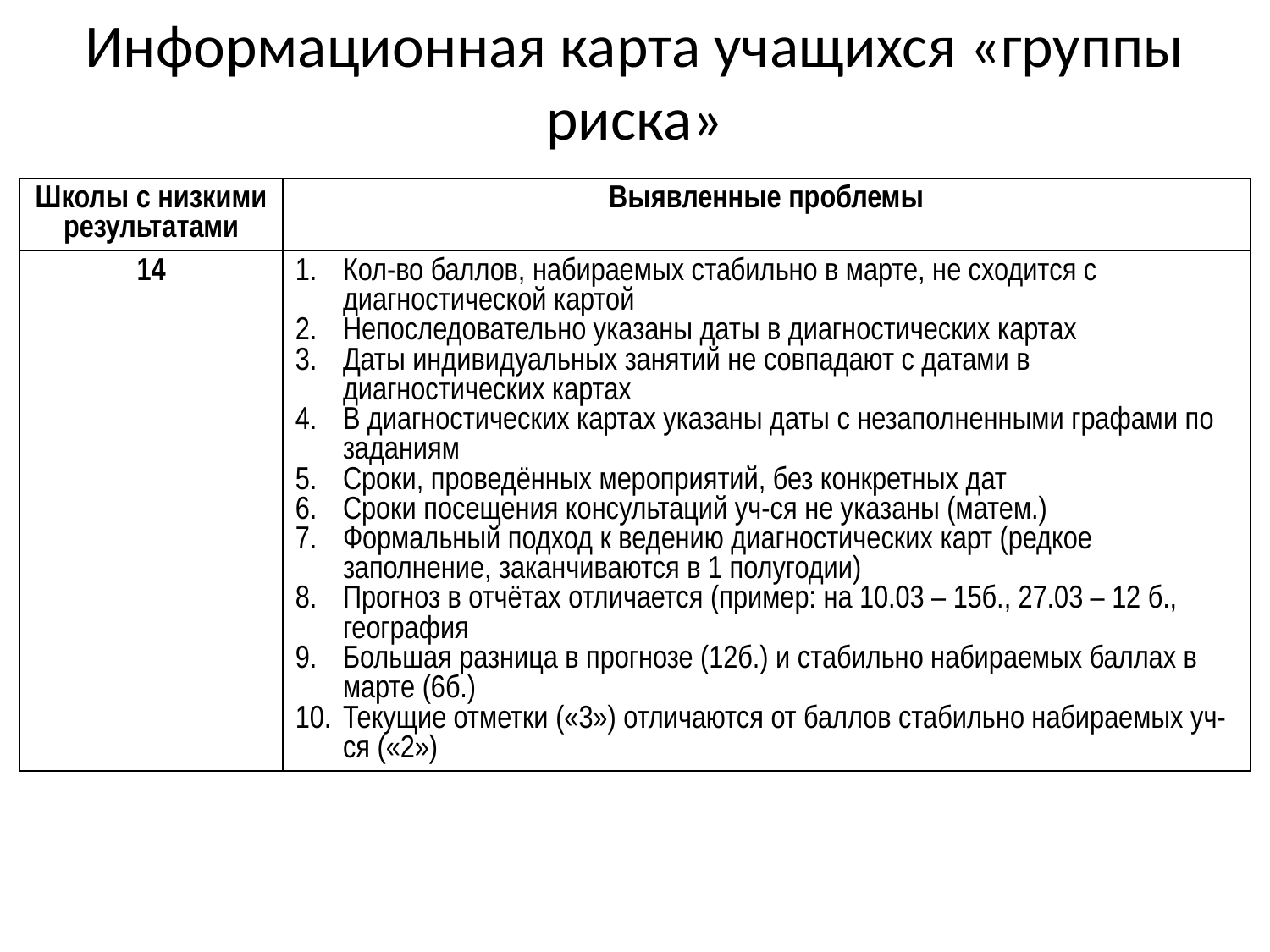

# Информационная карта учащихся «группы риска»
| Школы с низкими результатами | Выявленные проблемы |
| --- | --- |
| 14 | Кол-во баллов, набираемых стабильно в марте, не сходится с диагностической картой Непоследовательно указаны даты в диагностических картах Даты индивидуальных занятий не совпадают с датами в диагностических картах В диагностических картах указаны даты с незаполненными графами по заданиям Сроки, проведённых мероприятий, без конкретных дат Сроки посещения консультаций уч-ся не указаны (матем.) Формальный подход к ведению диагностических карт (редкое заполнение, заканчиваются в 1 полугодии) Прогноз в отчётах отличается (пример: на 10.03 – 15б., 27.03 – 12 б., география Большая разница в прогнозе (12б.) и стабильно набираемых баллах в марте (6б.) Текущие отметки («3») отличаются от баллов стабильно набираемых уч-ся («2») |